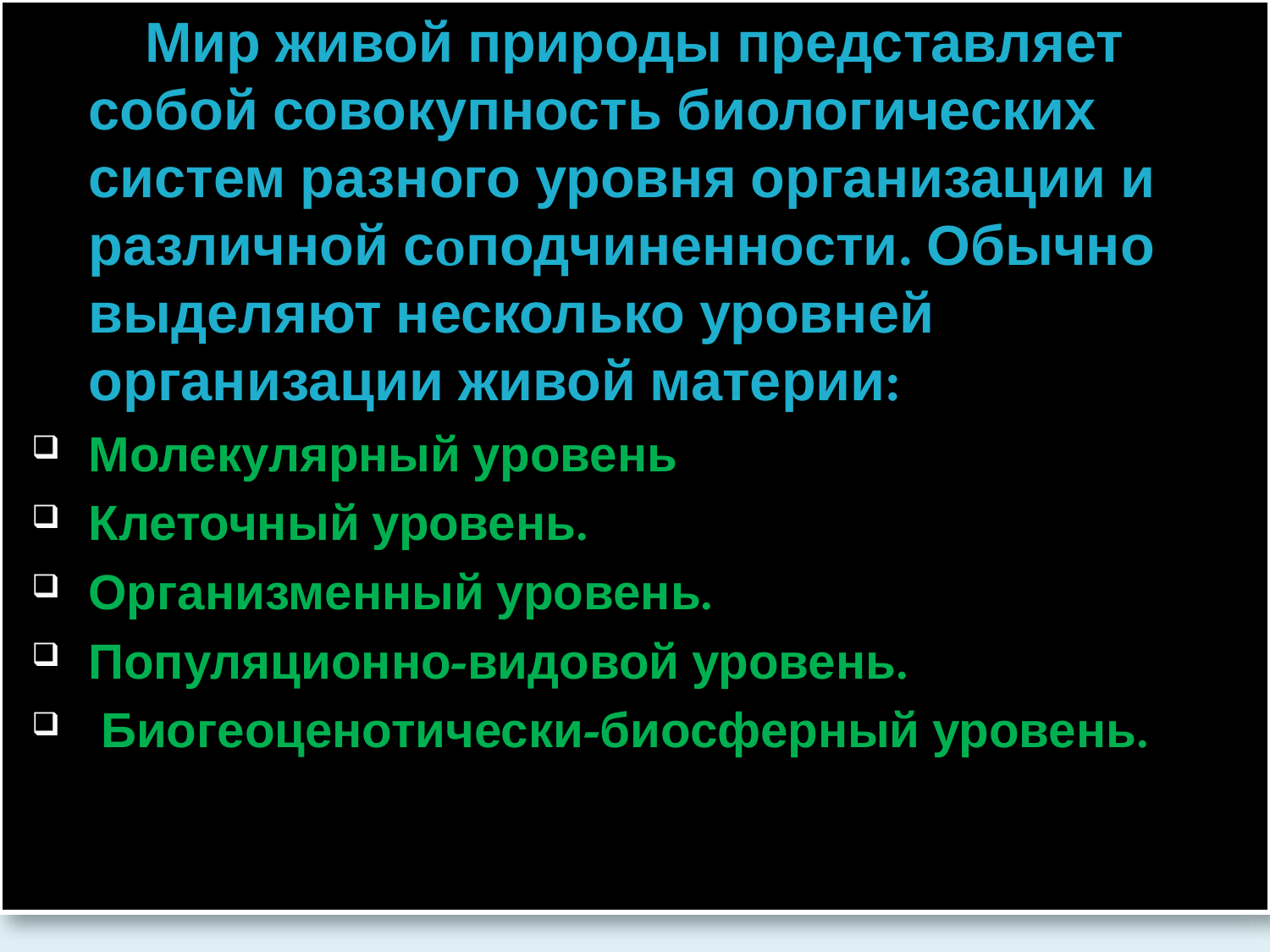

Мир живой природы представляет собой совокупность биологических систем разного уровня организации и различной сoподчиненности. Обычно выделяют несколько уровней организации живой материи:
Молекулярный уровень
Клеточный уровень.
Организменный уровень.
Популяционно-видовой уровень.
 Биогеоценотически-биосферный уровень.